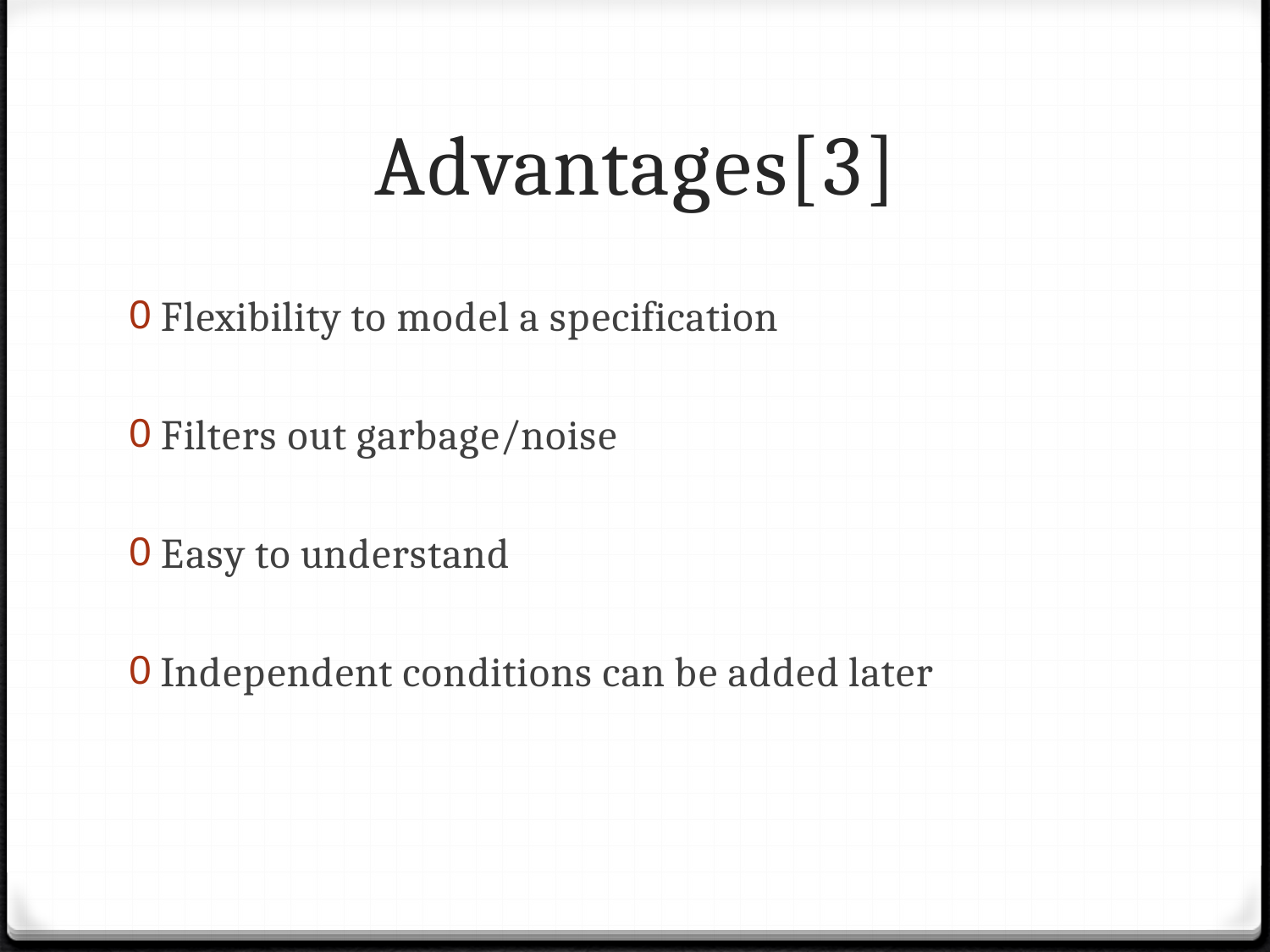

# Advantages[3]
Flexibility to model a specification

Filters out garbage/noise

Easy to understand

Independent conditions can be added later